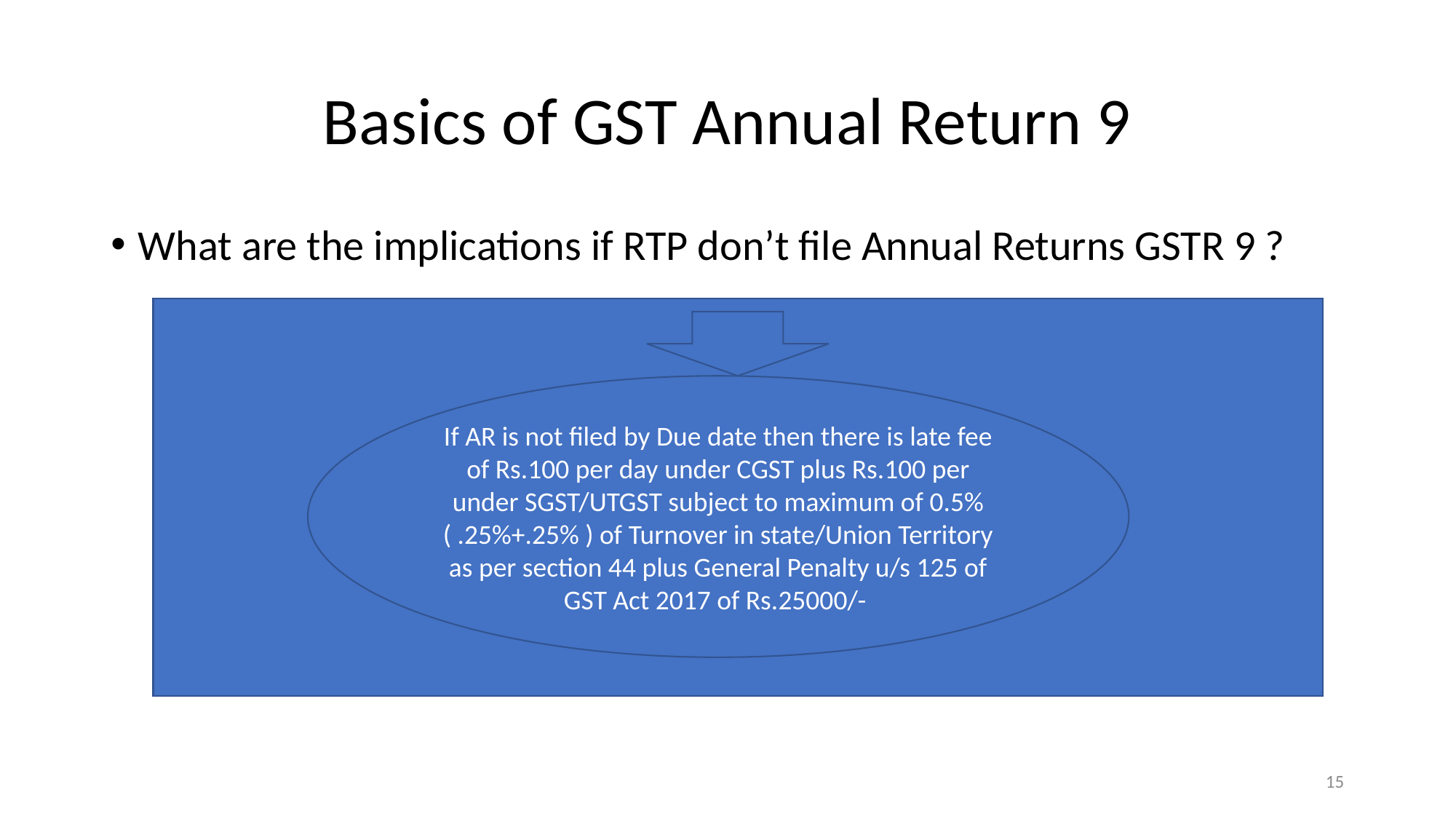

# Basics of GST Annual Return 9
What are the implications if RTP don’t file Annual Returns GSTR 9 ?

If AR is not filed by Due date then there is late fee of Rs.100 per day under CGST plus Rs.100 per under SGST/UTGST subject to maximum of 0.5% ( .25%+.25% ) of Turnover in state/Union Territory as per section 44 plus General Penalty u/s 125 of GST Act 2017 of Rs.25000/-
15